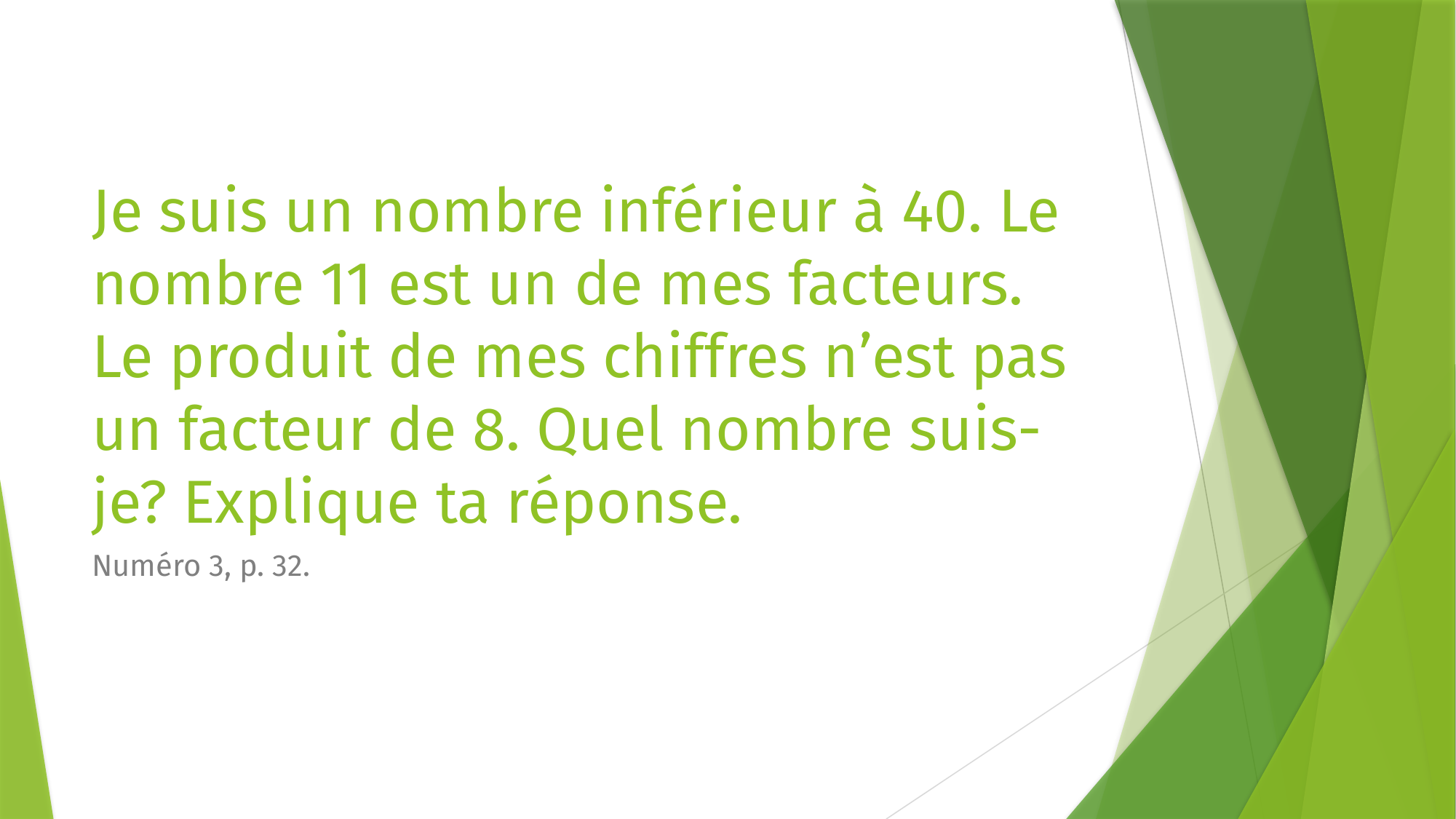

# Je suis un nombre inférieur à 40. Le nombre 11 est un de mes facteurs. Le produit de mes chiffres n’est pas un facteur de 8. Quel nombre suis-je? Explique ta réponse.
Numéro 3, p. 32.